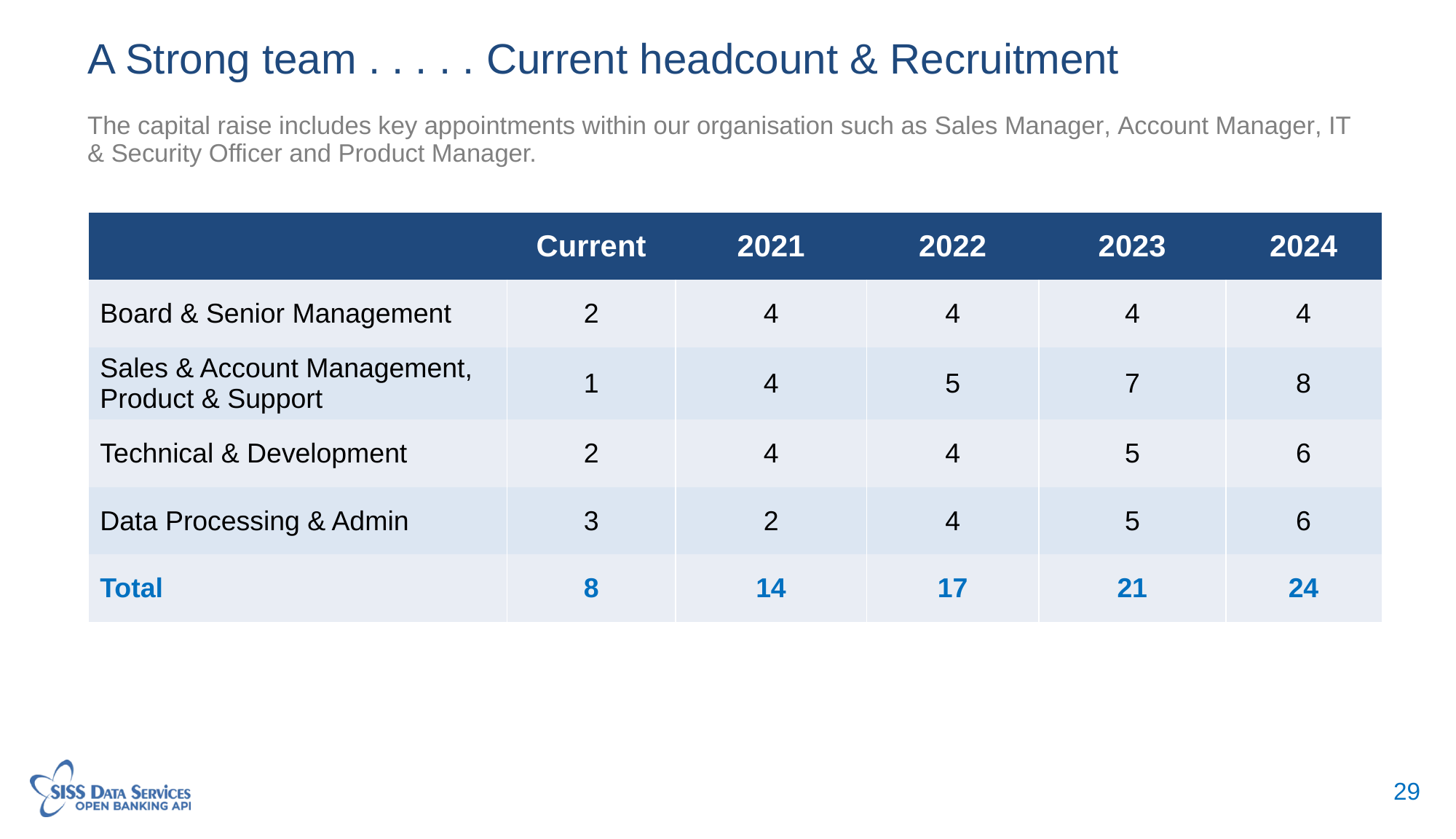

# A Strong team . . . . . Current headcount & Recruitment
The capital raise includes key appointments within our organisation such as Sales Manager, Account Manager, IT & Security Officer and Product Manager.
|  | Current | 2021 | 2022 | 2023 | 2024 |
| --- | --- | --- | --- | --- | --- |
| Board & Senior Management | 2 | 4 | 4 | 4 | 4 |
| Sales & Account Management, Product & Support | 1 | 4 | 5 | 7 | 8 |
| Technical & Development | 2 | 4 | 4 | 5 | 6 |
| Data Processing & Admin | 3 | 2 | 4 | 5 | 6 |
| Total | 8 | 14 | 17 | 21 | 24 |
29